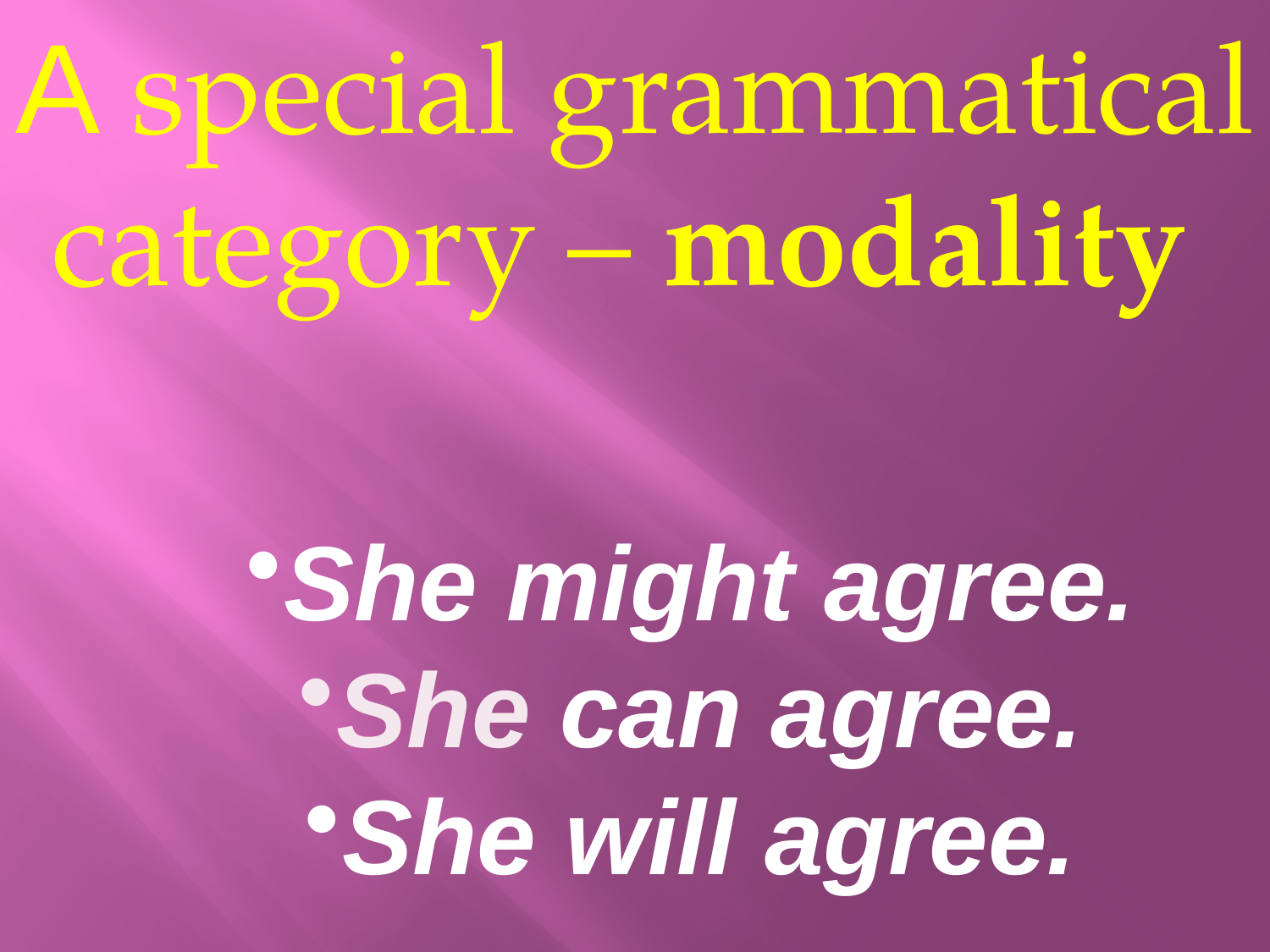

А special grammatical
category – modality
She might agree.
She can agree.
She will agree.